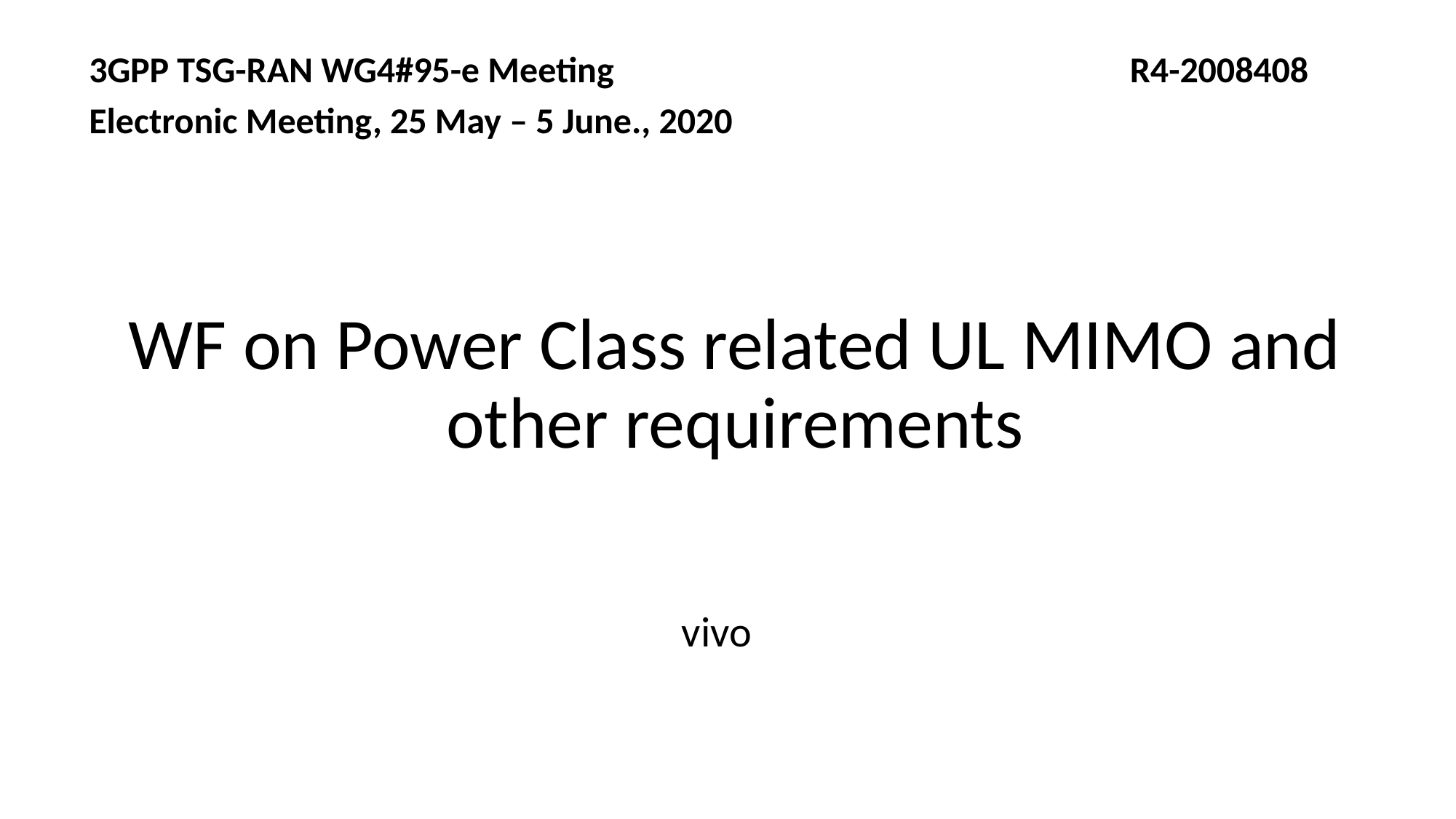

3GPP TSG-RAN WG4#95-e Meeting                                                               R4-2008408
Electronic Meeting, 25 May – 5 June., 2020
# WF on Power Class related UL MIMO and other requirements
vivo